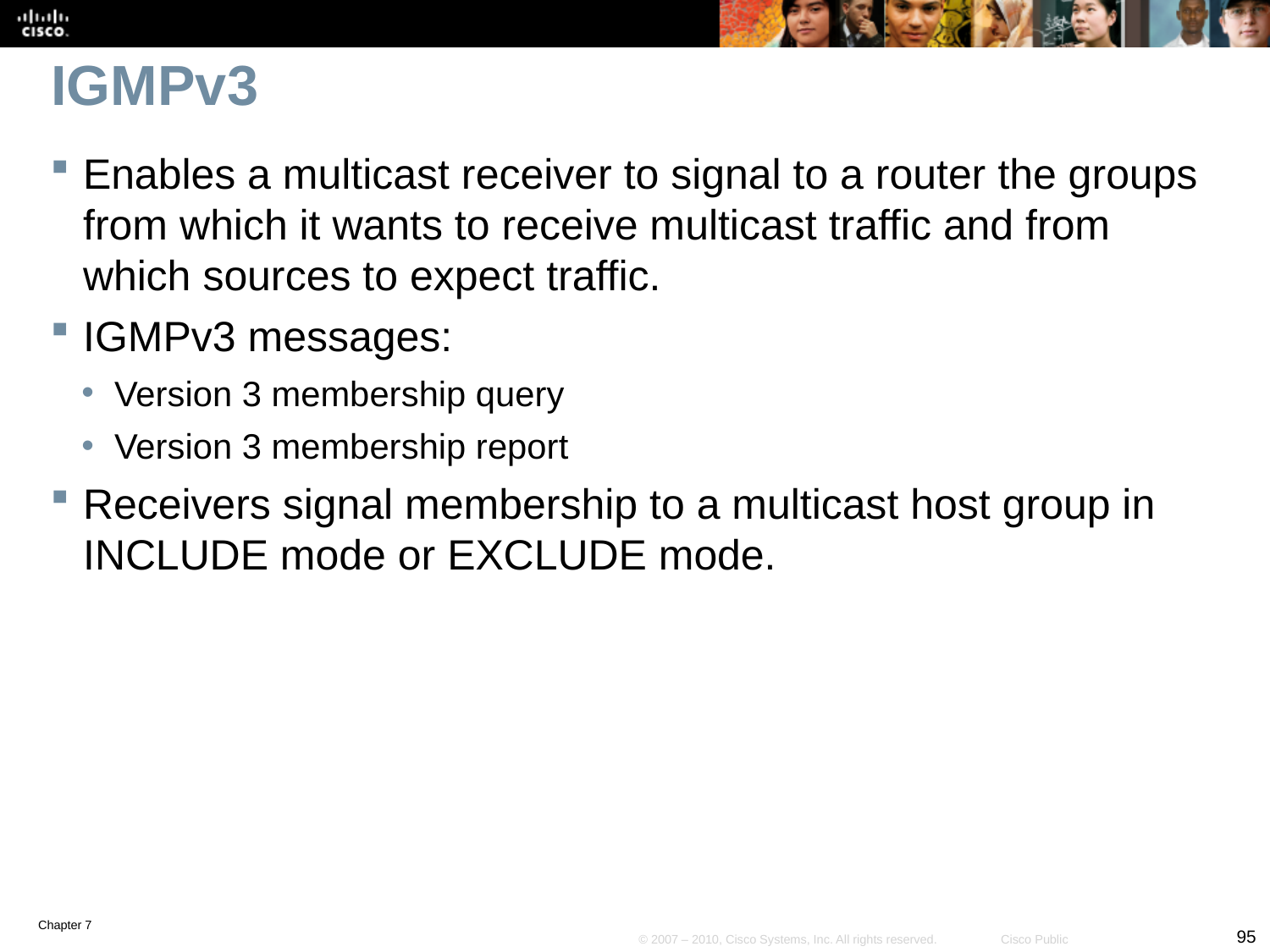

# IGMPv3
Enables a multicast receiver to signal to a router the groups from which it wants to receive multicast traffic and from which sources to expect traffic.
IGMPv3 messages:
Version 3 membership query
Version 3 membership report
Receivers signal membership to a multicast host group in INCLUDE mode or EXCLUDE mode.